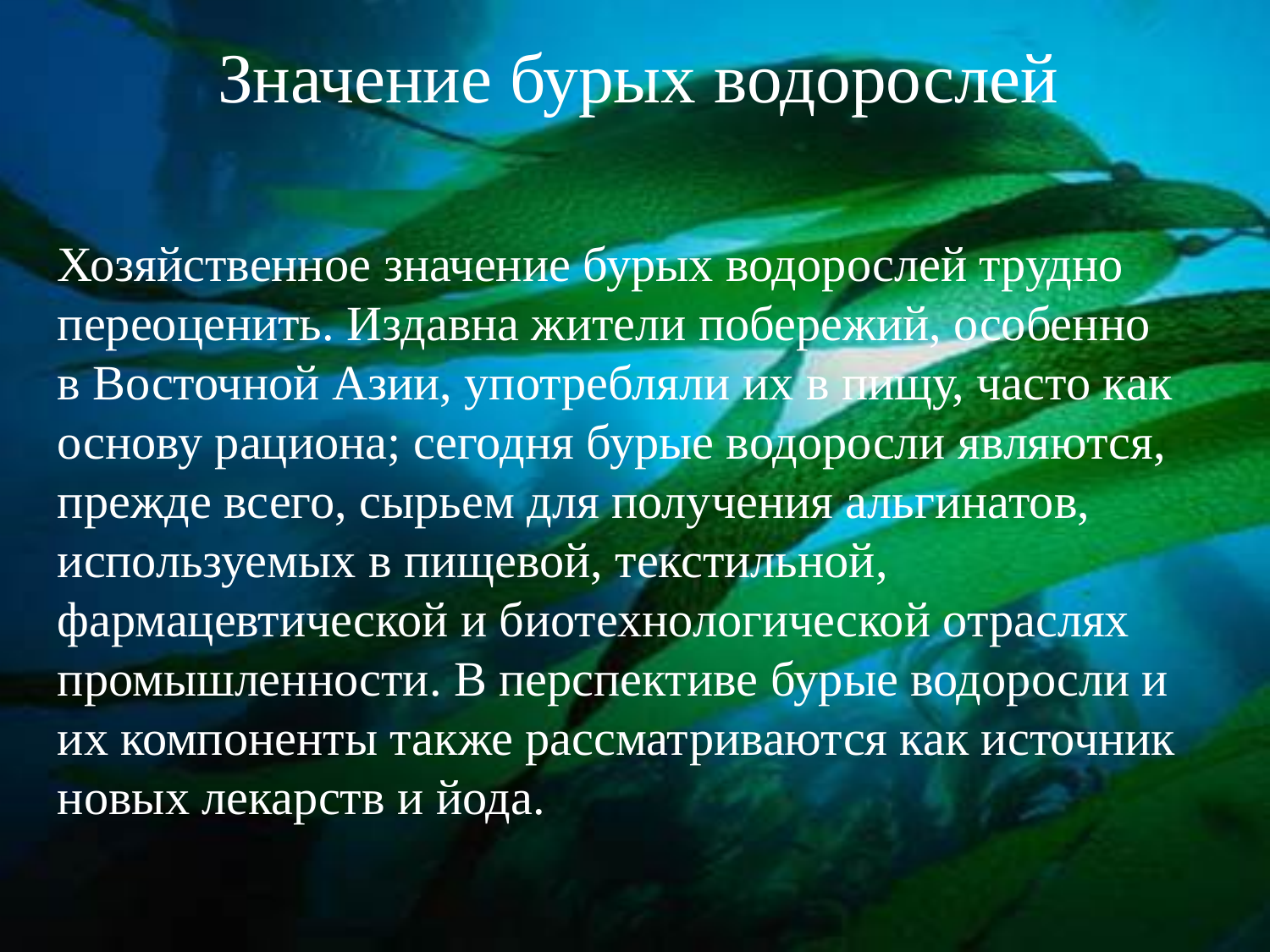

Значение бурых водорослей
Хозяйственное значение бурых водорослей трудно переоценить. Издавна жители побережий, особенно в Восточной Азии, употребляли их в пищу, часто как основу рациона; сегодня бурые водоросли являются, прежде всего, сырьем для получения альгинатов, используемых в пищевой, текстильной, фармацевтической и биотехнологической отраслях промышленности. В перспективе бурые водоросли и их компоненты также рассматриваются как источник новых лекарств и йода.